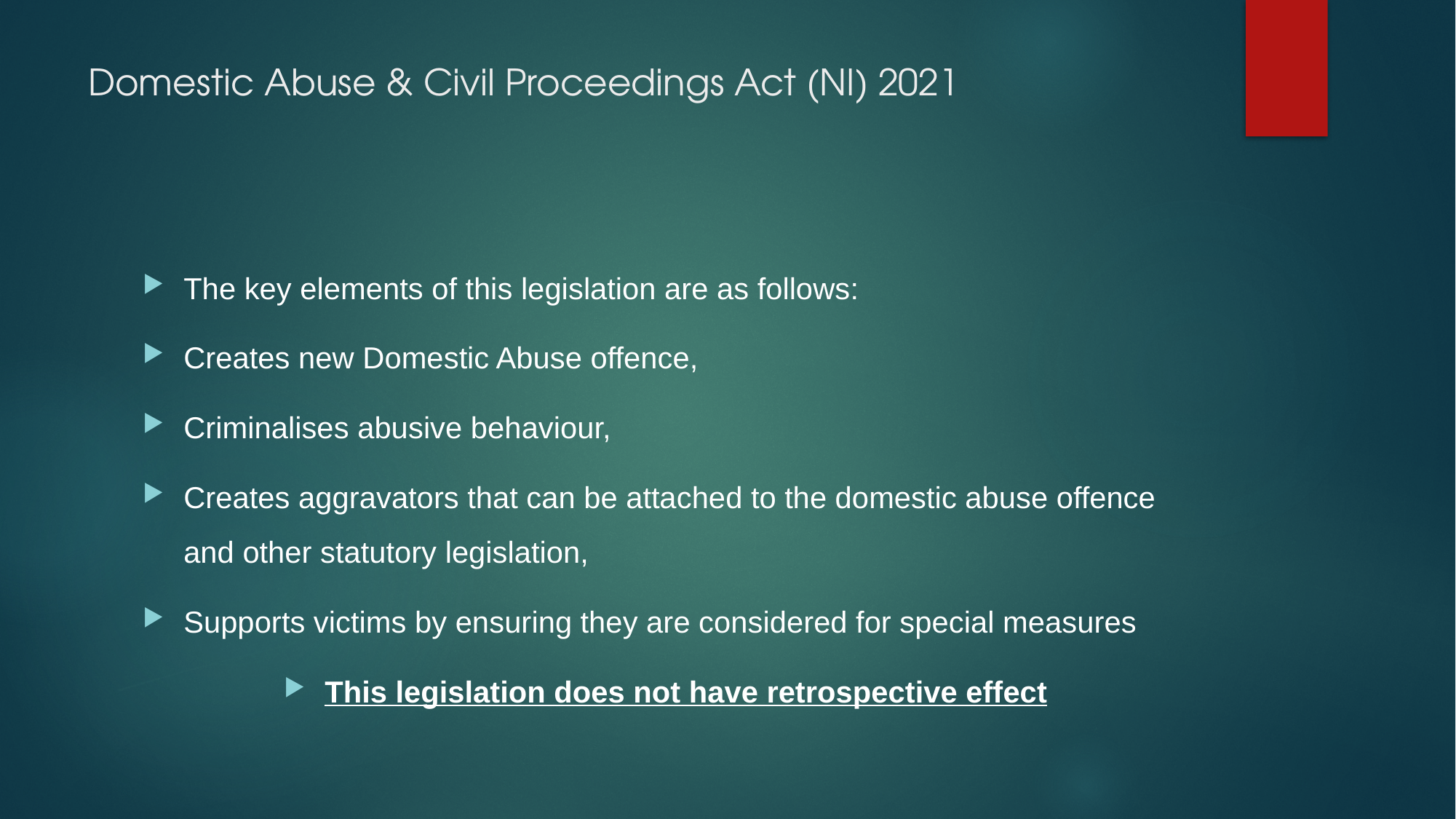

# Domestic Abuse & Civil Proceedings Act (NI) 2021
The key elements of this legislation are as follows:
Creates new Domestic Abuse offence,
Criminalises abusive behaviour,
Creates aggravators that can be attached to the domestic abuse offence and other statutory legislation,
Supports victims by ensuring they are considered for special measures
This legislation does not have retrospective effect